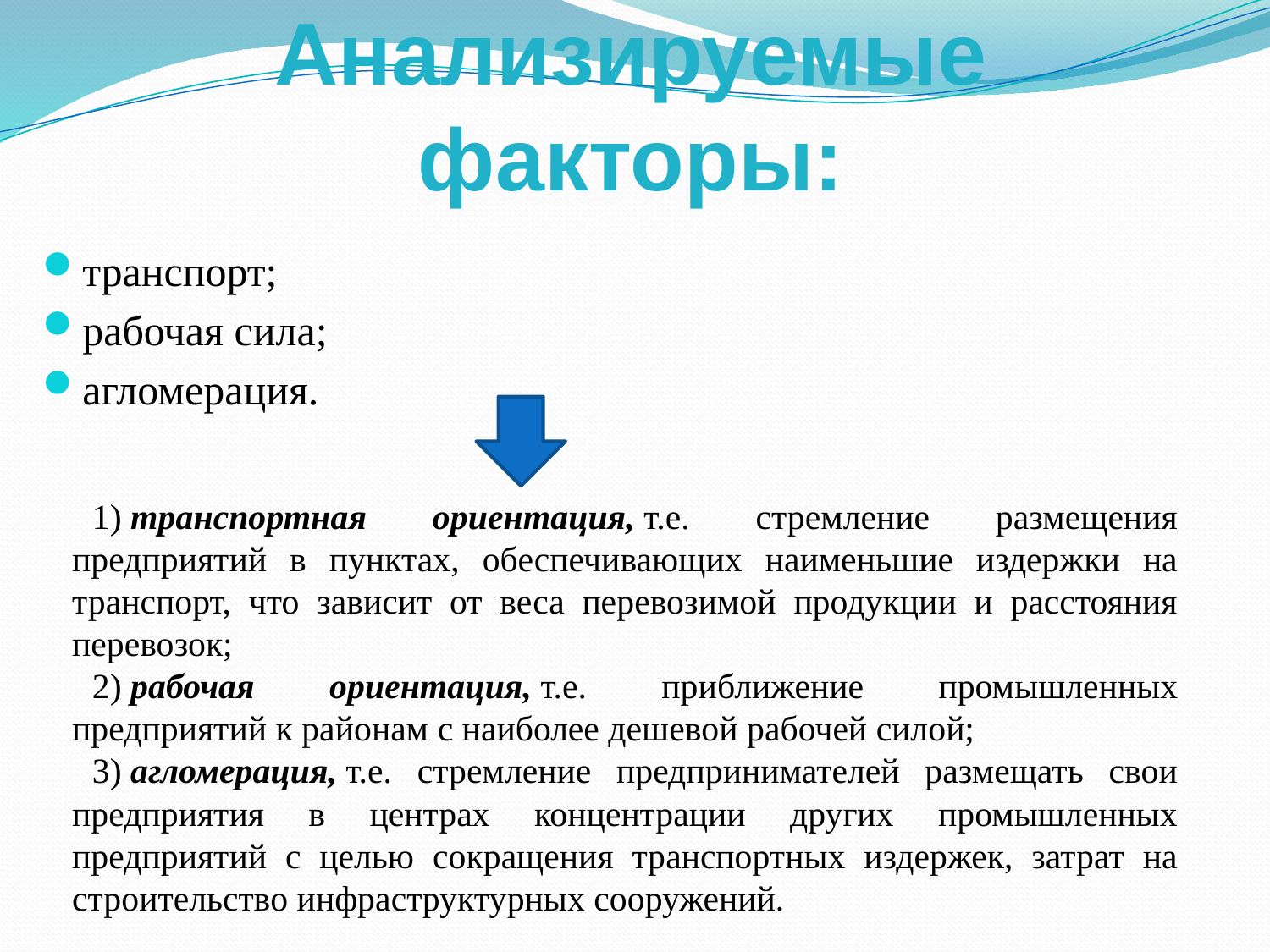

# Анализируемые факторы:
транспорт;
рабочая сила;
агломерация.

1) транспортная ориентация, т.е. стремление размещения предприятий в пунктах, обеспечивающих наименьшие издержки на транспорт, что зависит от веса перевозимой продукции и расстояния перевозок;
2) рабочая ориентация, т.е. приближение промышленных предприятий к районам с наиболее дешевой рабочей силой;
3) агломерация, т.е. стремление предпринимателей размещать свои предприятия в центрах концентрации других промышленных предприятий с целью сокращения транспортных издержек, затрат на строительство инфраструктурных сооружений.